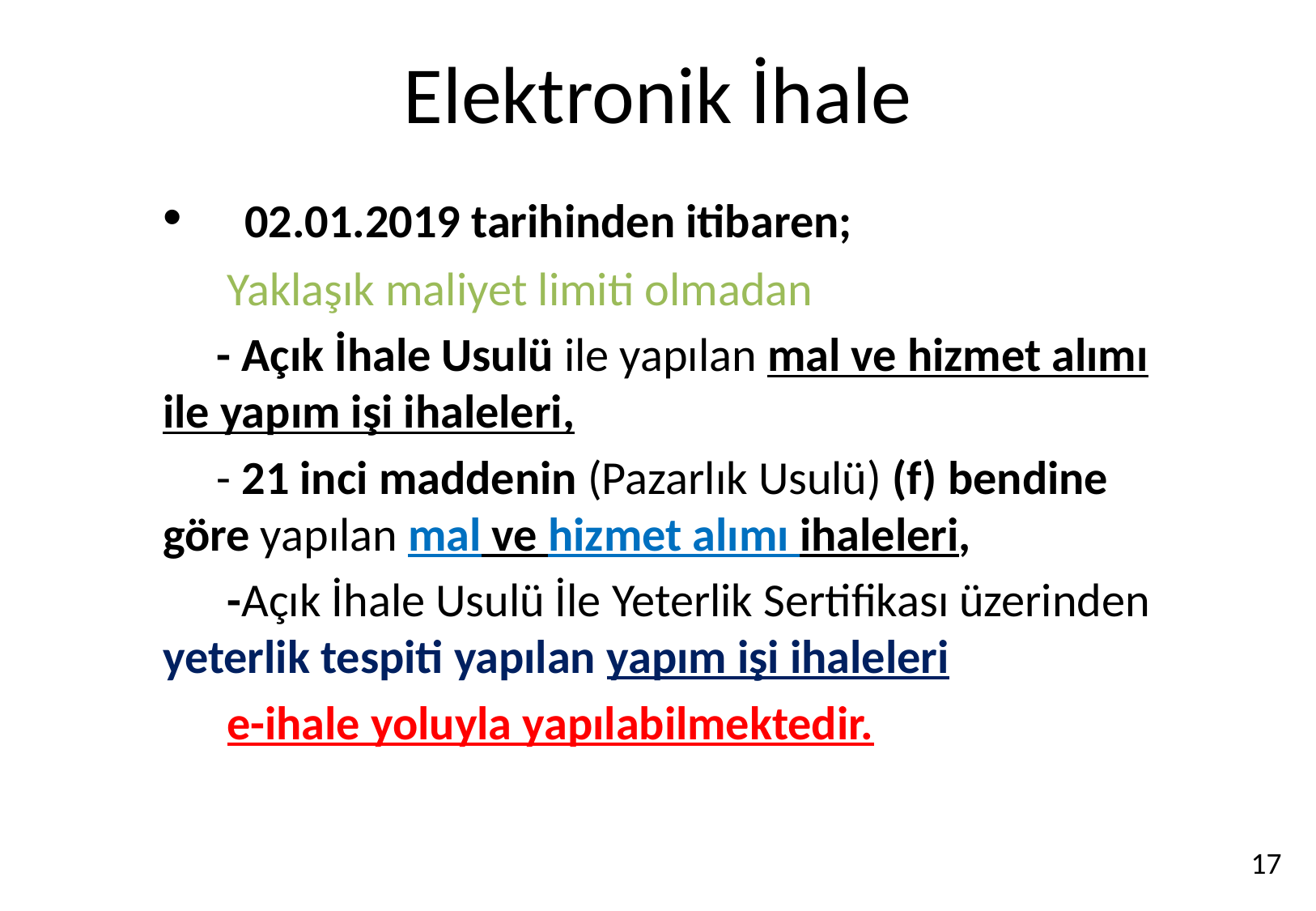

# Elektronik İhale
   02.01.2019 tarihinden itibaren;
      Yaklaşık maliyet limiti olmadan
     - Açık İhale Usulü ile yapılan mal ve hizmet alımı ile yapım işi ihaleleri,
     - 21 inci maddenin (Pazarlık Usulü) (f) bendine göre yapılan mal ve hizmet alımı ihaleleri,
      -Açık İhale Usulü İle Yeterlik Sertifikası üzerinden yeterlik tespiti yapılan yapım işi ihaleleri
      e-ihale yoluyla yapılabilmektedir.
17